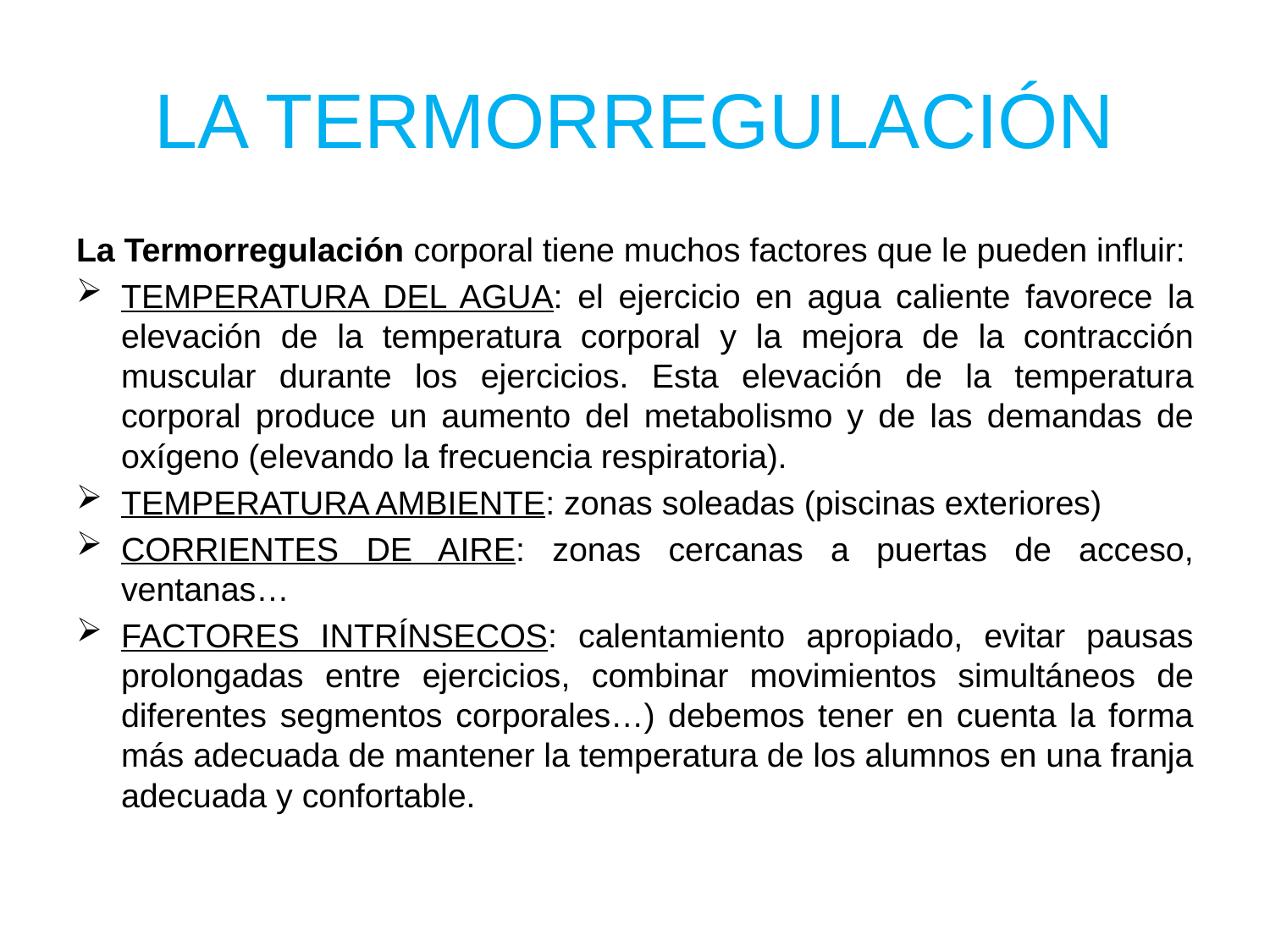

# LA TERMORREGULACIÓN
La Termorregulación corporal tiene muchos factores que le pueden influir:
TEMPERATURA DEL AGUA: el ejercicio en agua caliente favorece la elevación de la temperatura corporal y la mejora de la contracción muscular durante los ejercicios. Esta elevación de la temperatura corporal produce un aumento del metabolismo y de las demandas de oxígeno (elevando la frecuencia respiratoria).
TEMPERATURA AMBIENTE: zonas soleadas (piscinas exteriores)
CORRIENTES DE AIRE: zonas cercanas a puertas de acceso, ventanas…
FACTORES INTRÍNSECOS: calentamiento apropiado, evitar pausas prolongadas entre ejercicios, combinar movimientos simultáneos de diferentes segmentos corporales…) debemos tener en cuenta la forma más adecuada de mantener la temperatura de los alumnos en una franja adecuada y confortable.